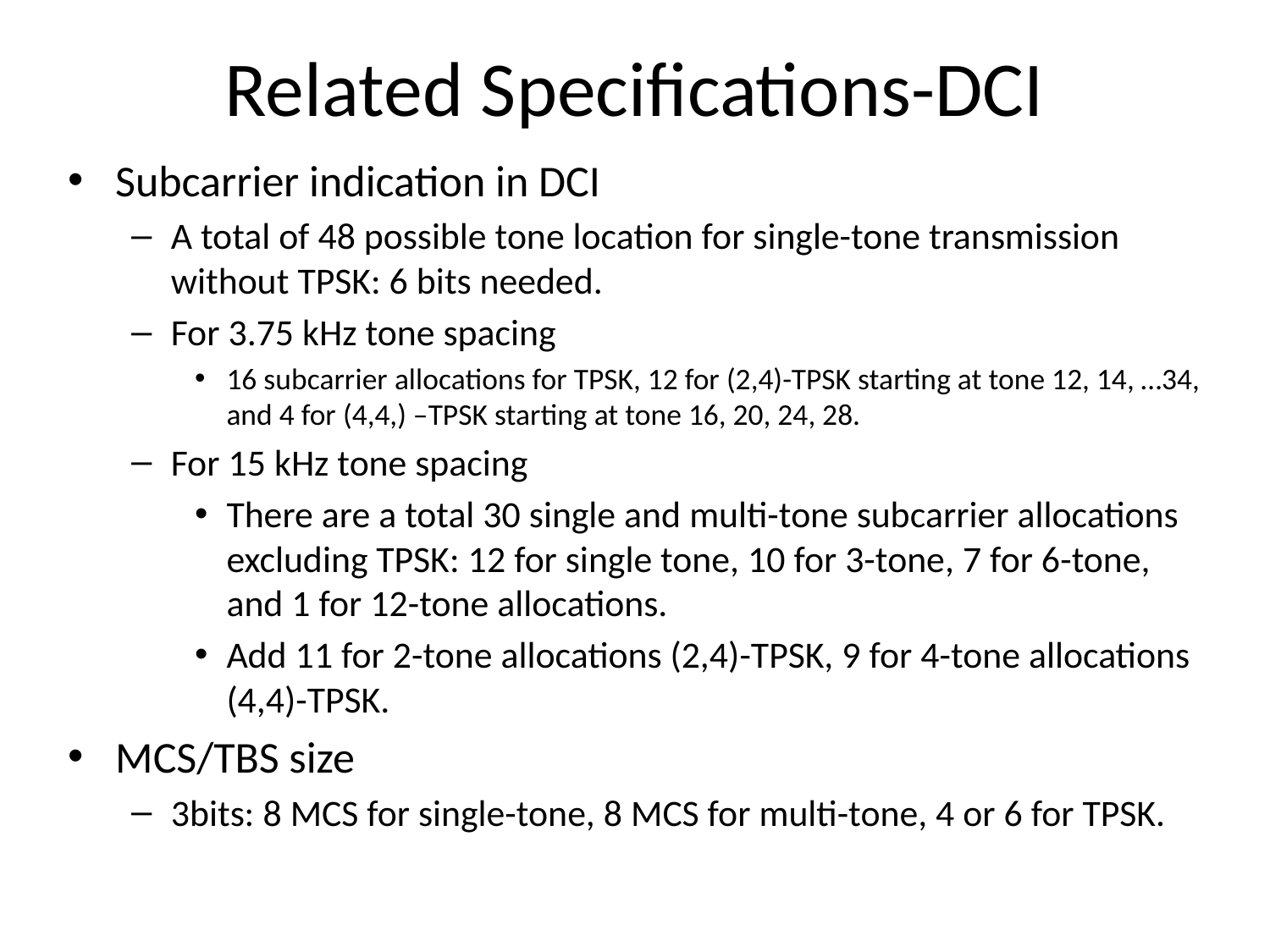

# Related Specifications-DCI
Subcarrier indication in DCI
A total of 48 possible tone location for single-tone transmission without TPSK: 6 bits needed.
For 3.75 kHz tone spacing
16 subcarrier allocations for TPSK, 12 for (2,4)-TPSK starting at tone 12, 14, …34, and 4 for (4,4,) –TPSK starting at tone 16, 20, 24, 28.
For 15 kHz tone spacing
There are a total 30 single and multi-tone subcarrier allocations excluding TPSK: 12 for single tone, 10 for 3-tone, 7 for 6-tone, and 1 for 12-tone allocations.
Add 11 for 2-tone allocations (2,4)-TPSK, 9 for 4-tone allocations (4,4)-TPSK.
MCS/TBS size
3bits: 8 MCS for single-tone, 8 MCS for multi-tone, 4 or 6 for TPSK.